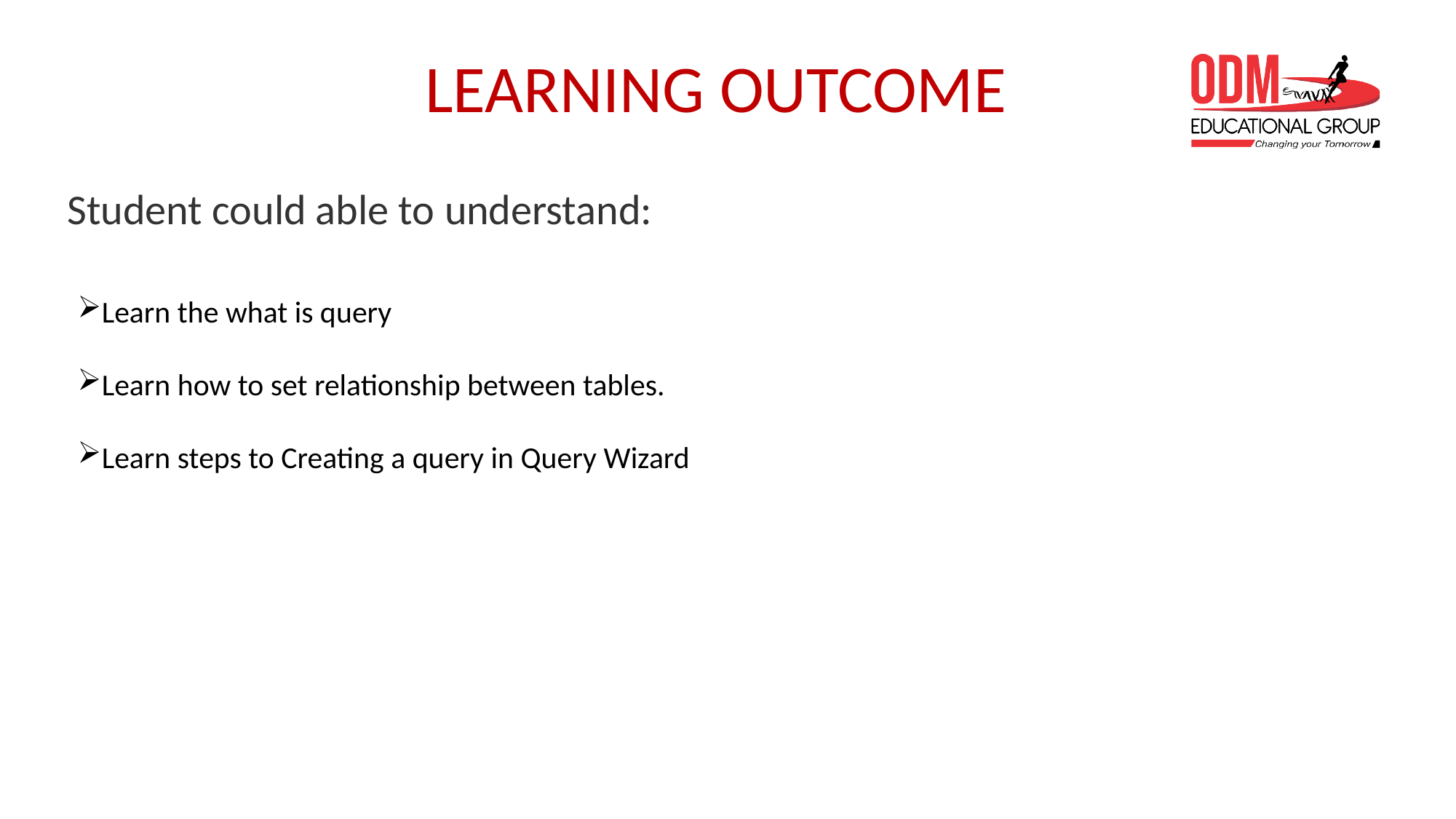

# LEARNING OUTCOME

Student could able to understand:

Learn the what is query
Learn how to set relationship between tables.
Learn steps to Creating a query in Query Wizard